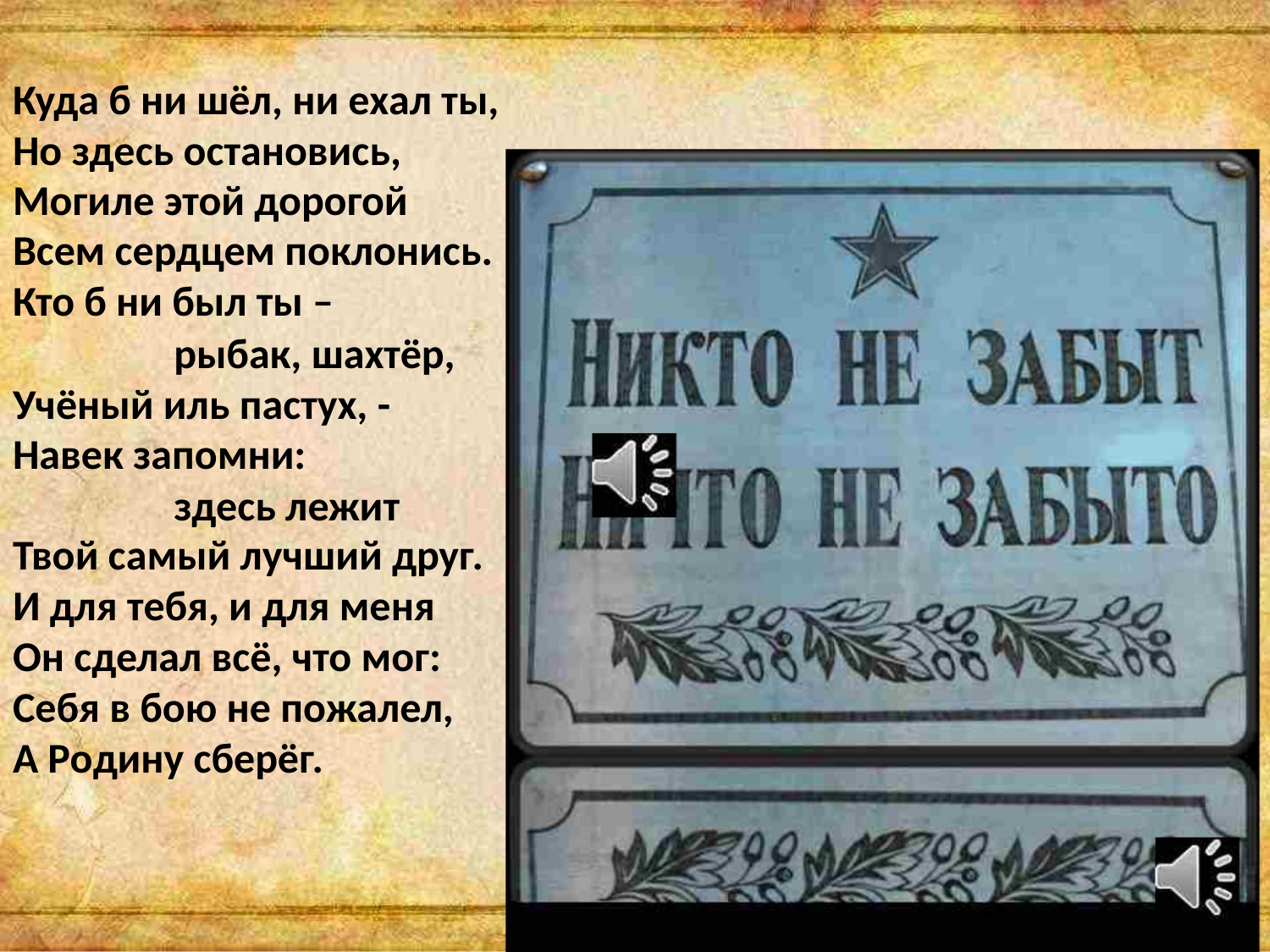

Куда б ни шёл, ни ехал ты,
Но здесь остановись,
Могиле этой дорогой
Всем сердцем поклонись.
Кто б ни был ты –
рыбак, шахтёр,
Учёный иль пастух, -
Навек запомни:
здесь лежит
Твой самый лучший друг.
И для тебя, и для меня
Он сделал всё, что мог:
Cебя в бою не пожалел,
А Родину сберёг.